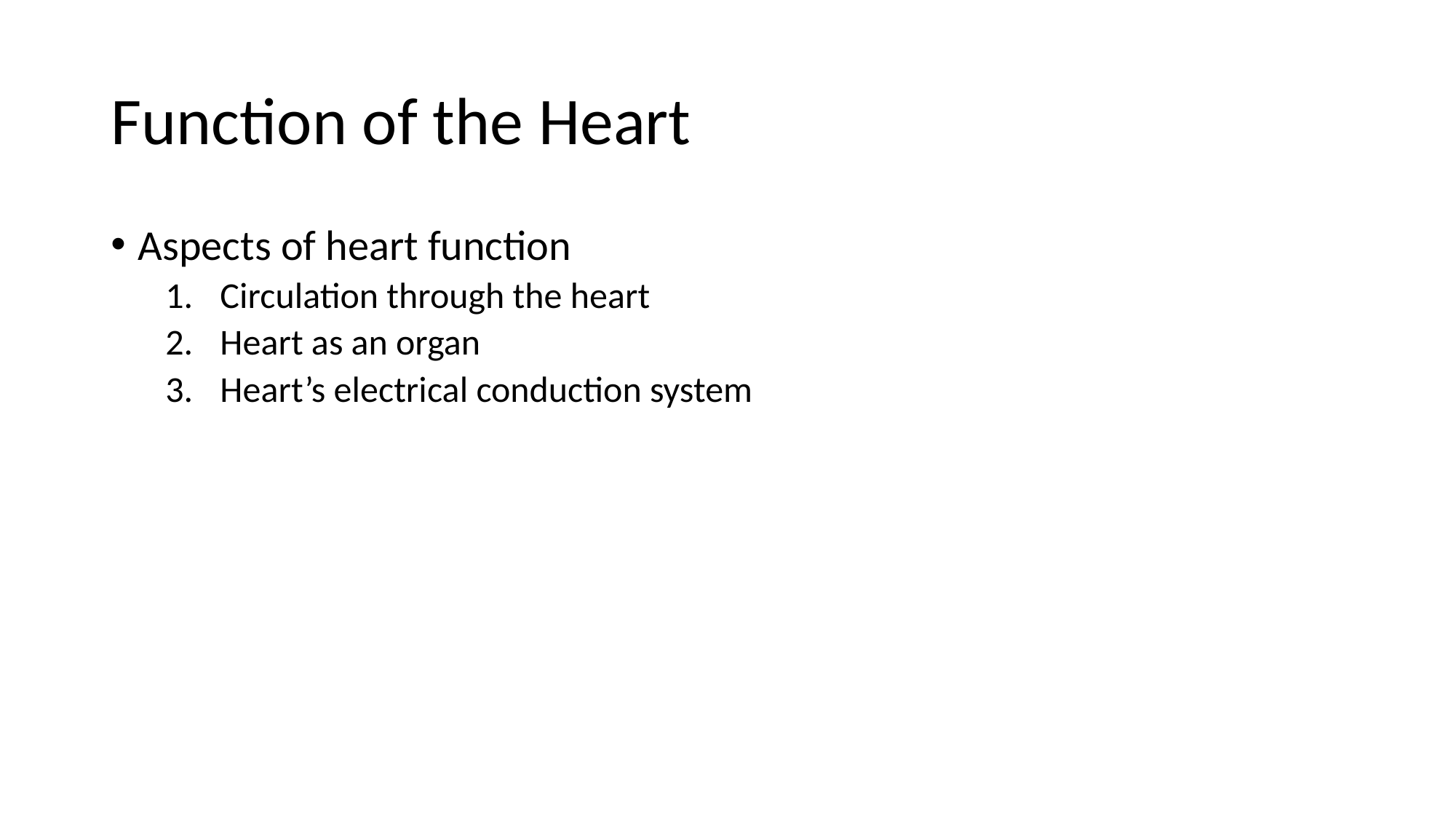

# Function of the Heart
Aspects of heart function
Circulation through the heart
Heart as an organ
Heart’s electrical conduction system